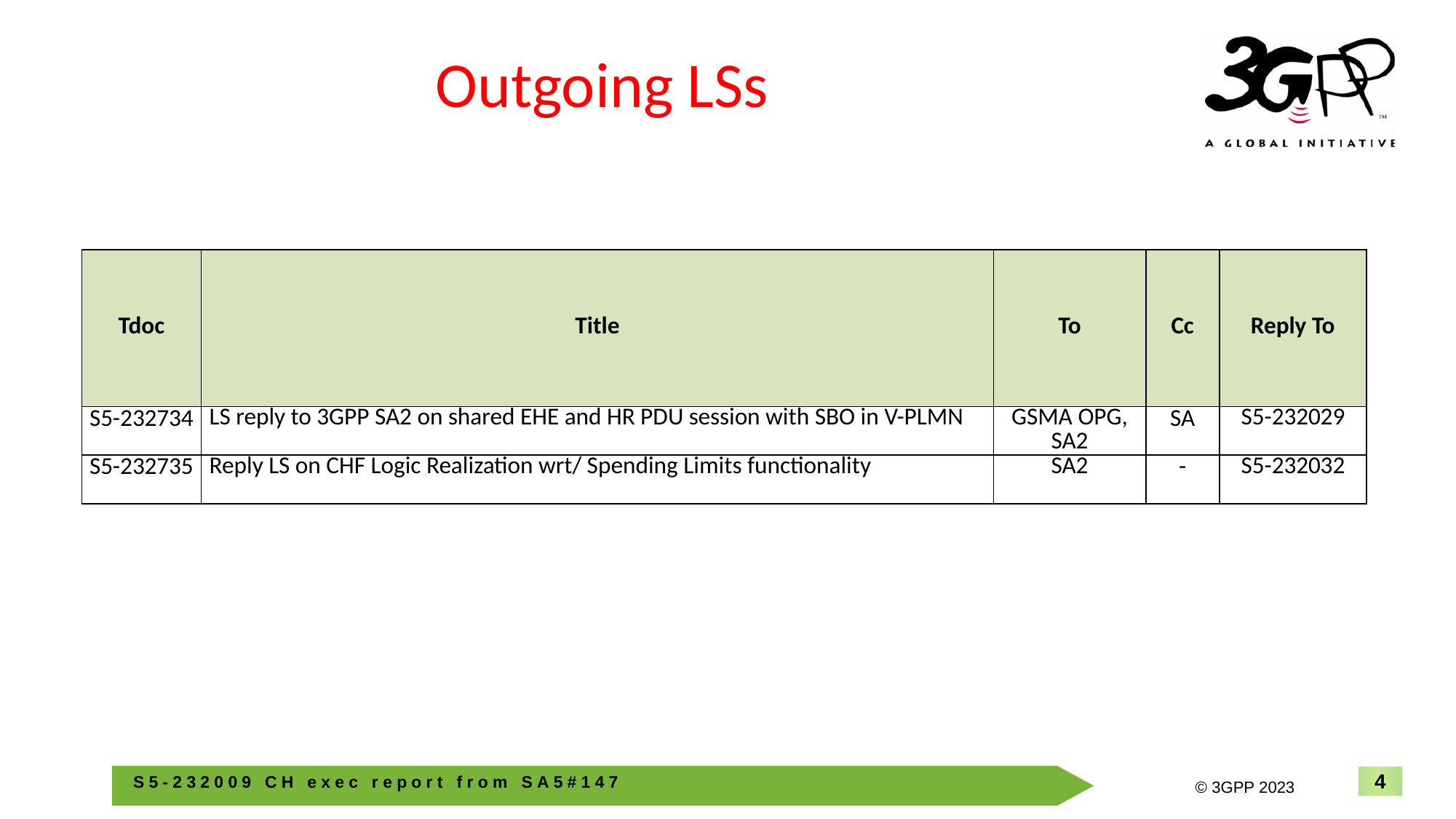

# Outgoing LSs
| Tdoc | Title | To | Cc | Reply To |
| --- | --- | --- | --- | --- |
| S5-232734 | LS reply to 3GPP SA2 on shared EHE and HR PDU session with SBO in V-PLMN | GSMA OPG, SA2 | SA | S5-232029 |
| S5-232735 | Reply LS on CHF Logic Realization wrt/ Spending Limits functionality | SA2 | - | S5-232032 |